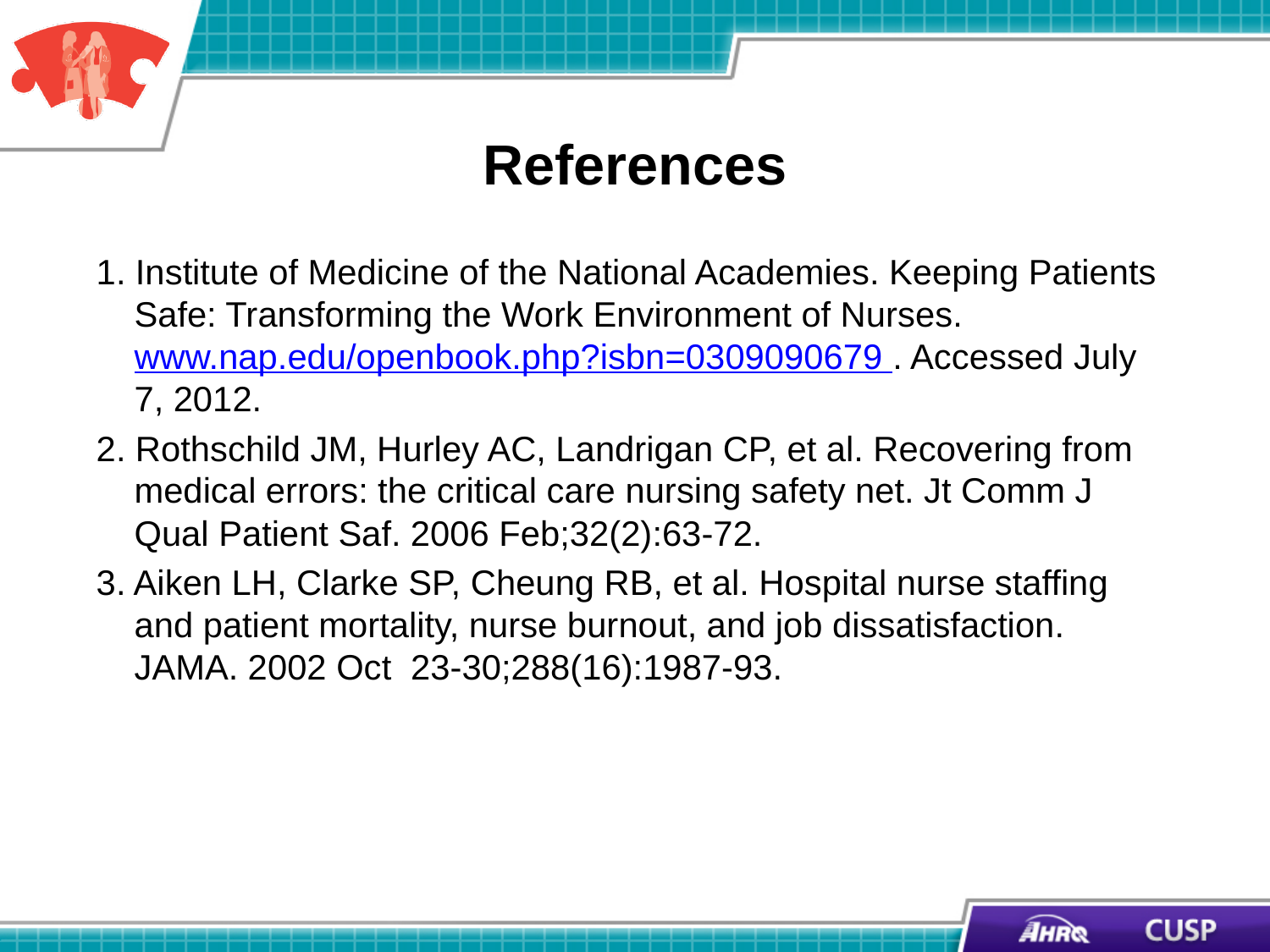

# References
 1. Institute of Medicine of the National Academies. Keeping Patients Safe: Transforming the Work Environment of Nurses. www.nap.edu/openbook.php?isbn=0309090679 . Accessed July 7, 2012.
 2. Rothschild JM, Hurley AC, Landrigan CP, et al. Recovering from medical errors: the critical care nursing safety net. Jt Comm J Qual Patient Saf. 2006 Feb;32(2):63-72.
 3. Aiken LH, Clarke SP, Cheung RB, et al. Hospital nurse staffing and patient mortality, nurse burnout, and job dissatisfaction. JAMA. 2002 Oct  23-30;288(16):1987-93.